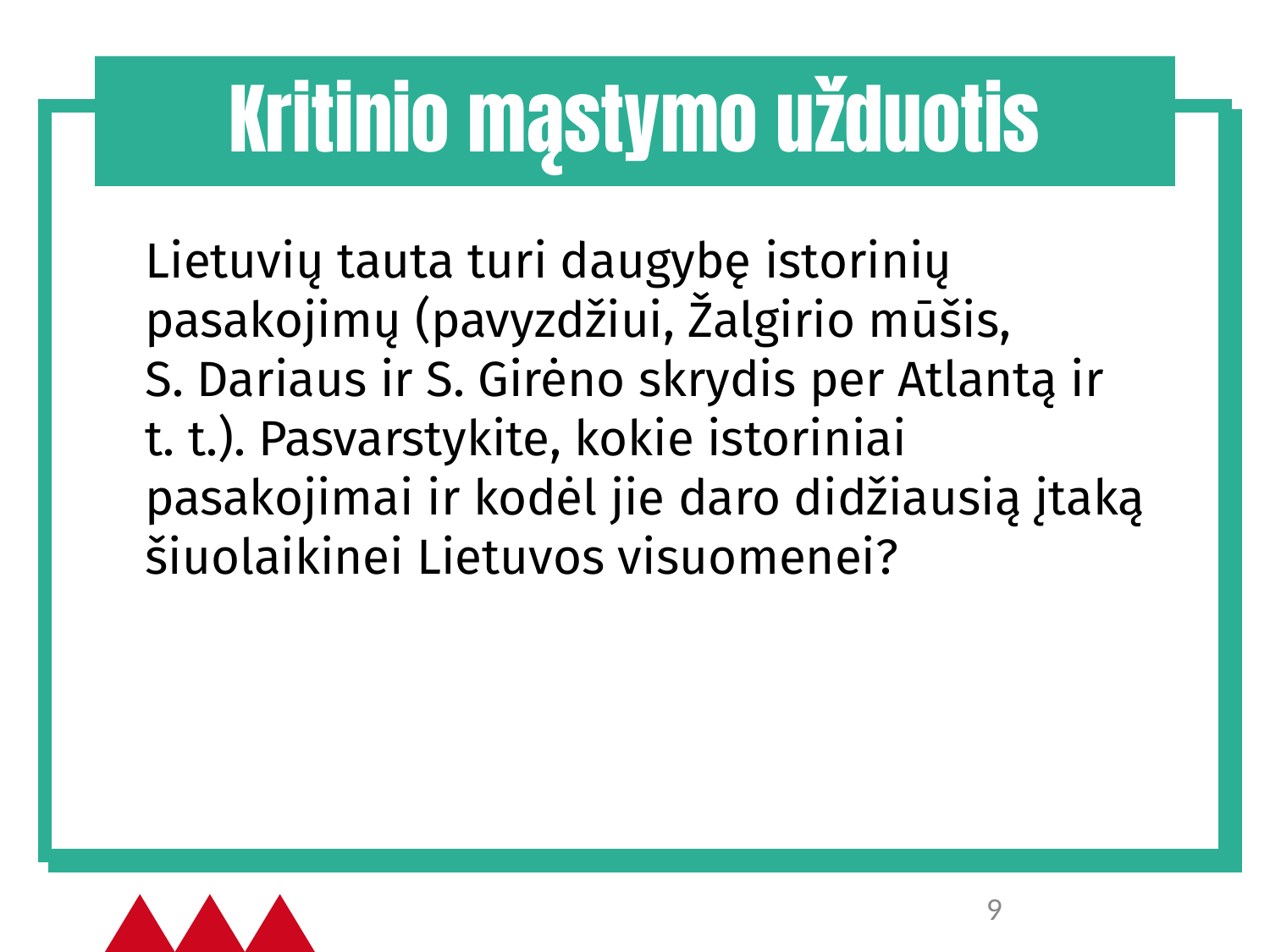

# Kritinio mąstymo užduotis
	Lietuvių tauta turi daugybę istorinių pasakojimų (pavyzdžiui, Žalgirio mūšis, S. Dariaus ir S. Girėno skrydis per Atlantą ir t. t.). Pasvarstykite, kokie istoriniai pasakojimai ir kodėl jie daro didžiausią įtaką šiuolaikinei Lietuvos visuomenei?
9